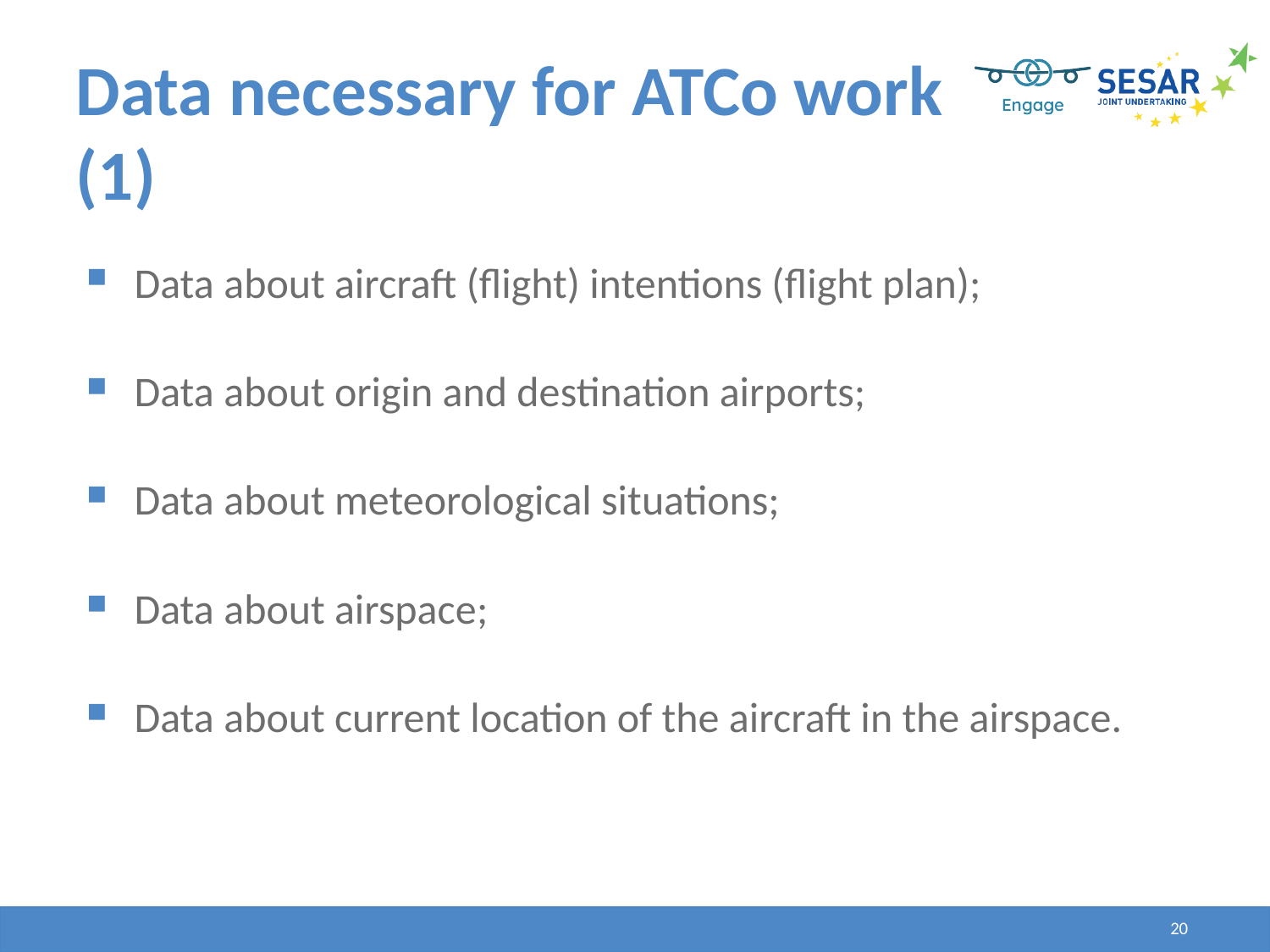

Data necessary for ATCo work
(1)

Data about aircraft (flight) intentions (flight plan);

Data about origin and destination airports;

Data about meteorological situations;

Data about airspace;

Data about current location of the aircraft in the airspace.

20